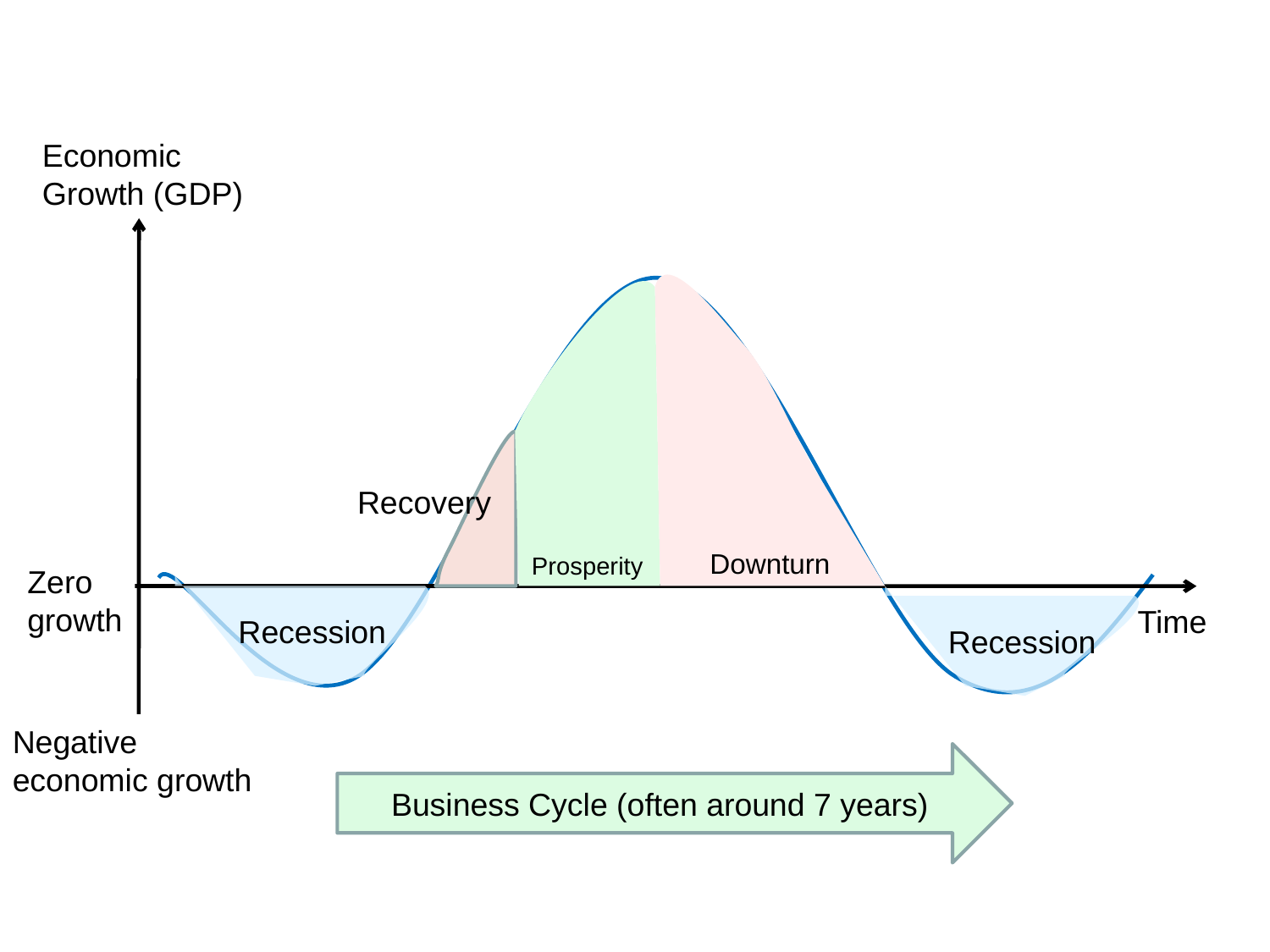

Economic Growth (GDP)
Downturn
Prosperity

Recovery
Zero growth
Recession
Recession
Time
Negative economic growth
Business Cycle (often around 7 years)